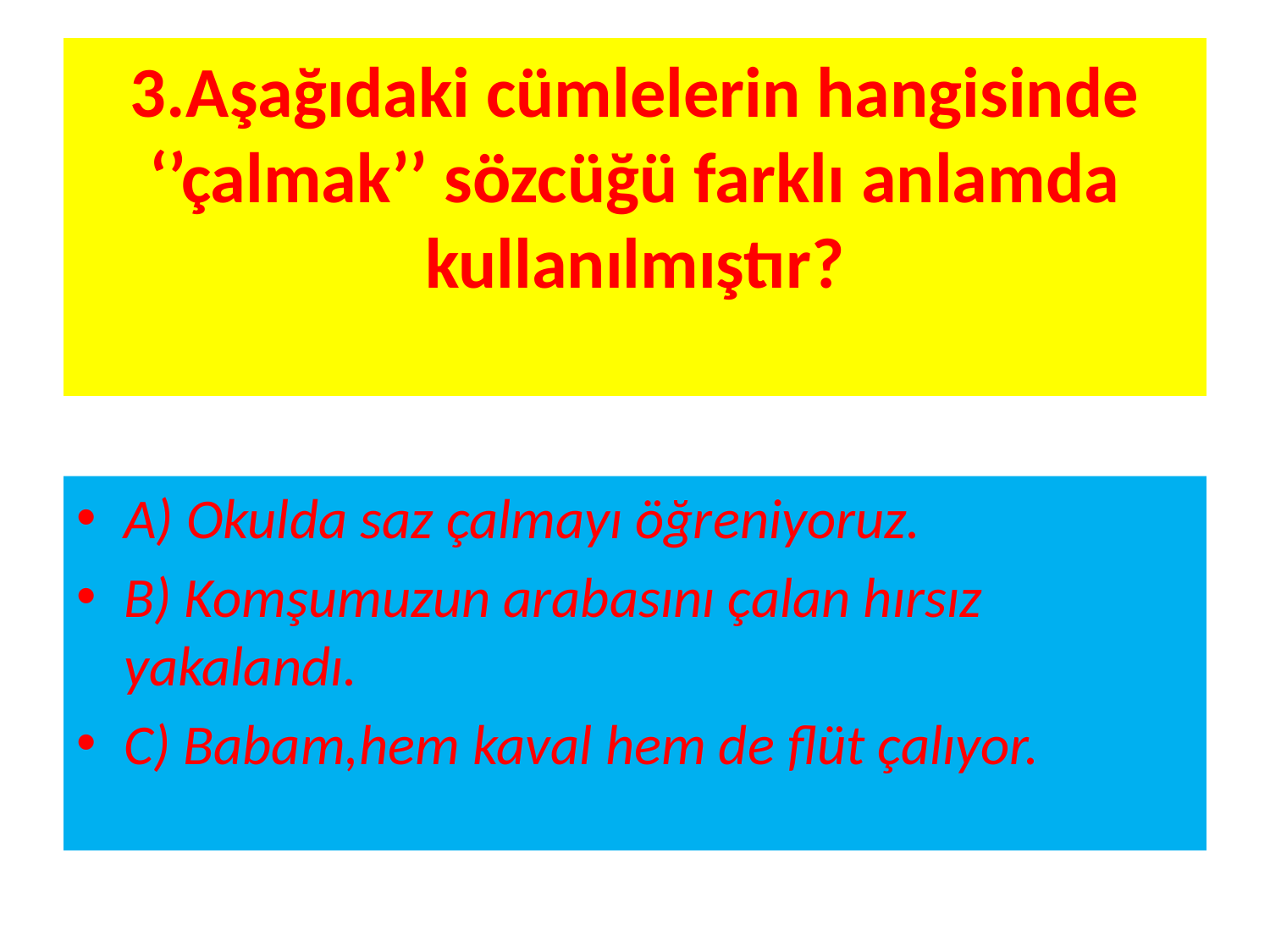

# 3.Aşağıdaki cümlelerin hangisinde ‘’çalmak’’ sözcüğü farklı anlamda kullanılmıştır?
A) Okulda saz çalmayı öğreniyoruz.
B) Komşumuzun arabasını çalan hırsız yakalandı.
C) Babam,hem kaval hem de flüt çalıyor.